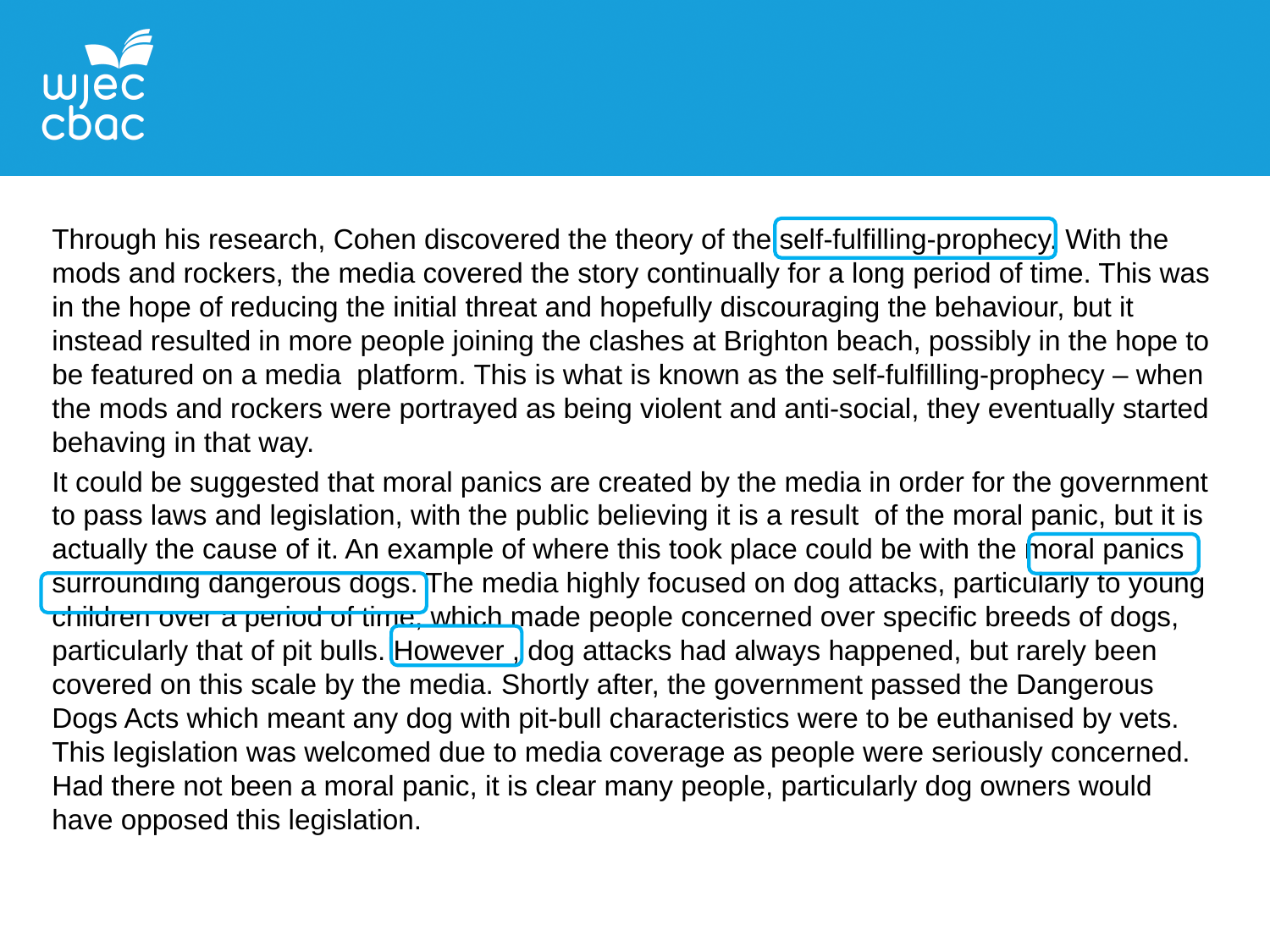

Through his research, Cohen discovered the theory of the self-fulfilling-prophecy. With the mods and rockers, the media covered the story continually for a long period of time. This was in the hope of reducing the initial threat and hopefully discouraging the behaviour, but it instead resulted in more people joining the clashes at Brighton beach, possibly in the hope to be featured on a media  platform. This is what is known as the self-fulfilling-prophecy – when the mods and rockers were portrayed as being violent and anti-social, they eventually started behaving in that way.
It could be suggested that moral panics are created by the media in order for the government to pass laws and legislation, with the public believing it is a result  of the moral panic, but it is actually the cause of it. An example of where this took place could be with the moral panics surrounding dangerous dogs. The media highly focused on dog attacks, particularly to young children over a period of time, which made people concerned over specific breeds of dogs, particularly that of pit bulls. However , dog attacks had always happened, but rarely been covered on this scale by the media. Shortly after, the government passed the Dangerous Dogs Acts which meant any dog with pit-bull characteristics were to be euthanised by vets. This legislation was welcomed due to media coverage as people were seriously concerned. Had there not been a moral panic, it is clear many people, particularly dog owners would have opposed this legislation.